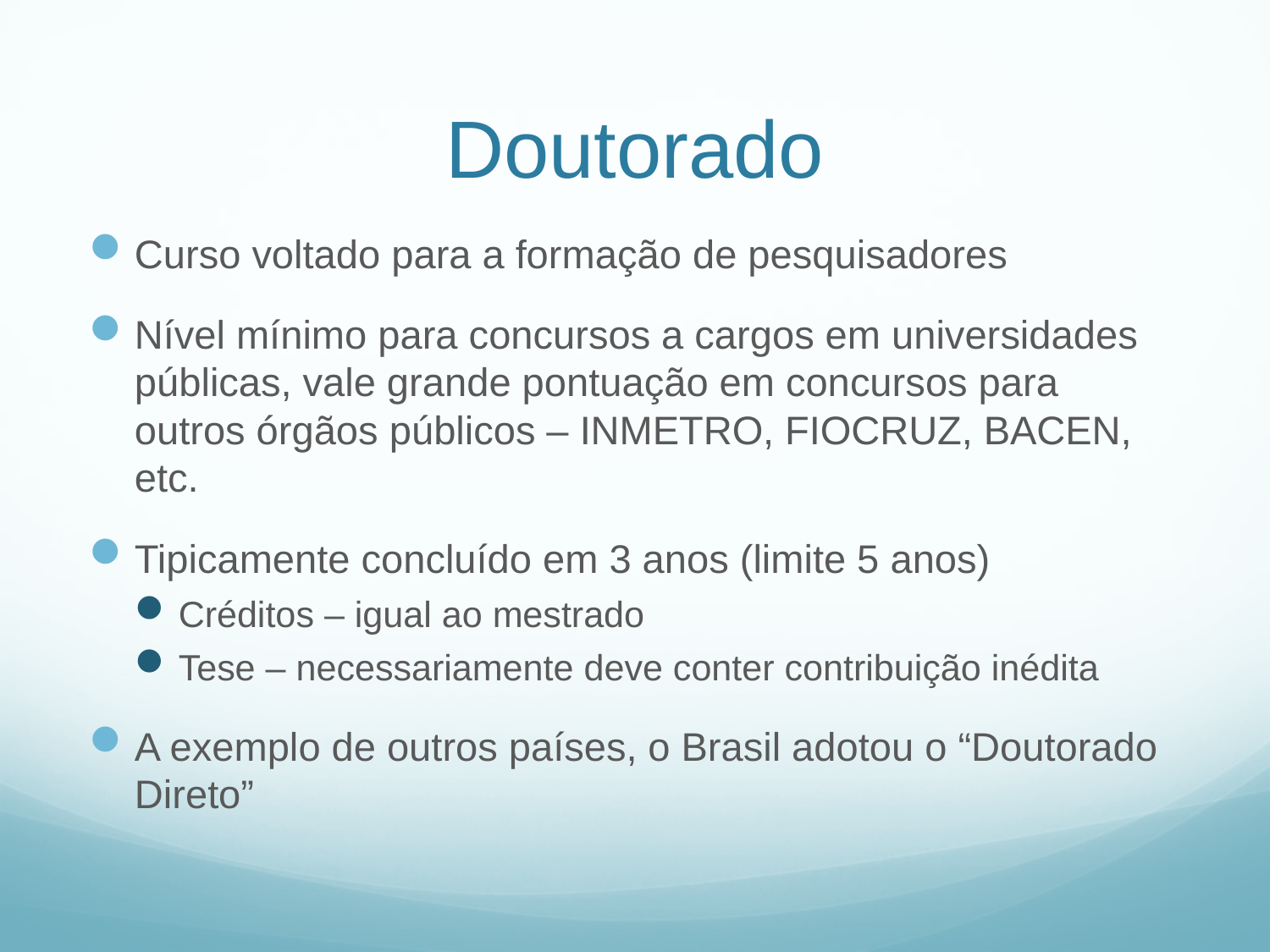

# Doutorado
Curso voltado para a formação de pesquisadores
Nível mínimo para concursos a cargos em universidades públicas, vale grande pontuação em concursos para outros órgãos públicos – INMETRO, FIOCRUZ, BACEN, etc.
Tipicamente concluído em 3 anos (limite 5 anos)
Créditos – igual ao mestrado
Tese – necessariamente deve conter contribuição inédita
A exemplo de outros países, o Brasil adotou o “Doutorado Direto”